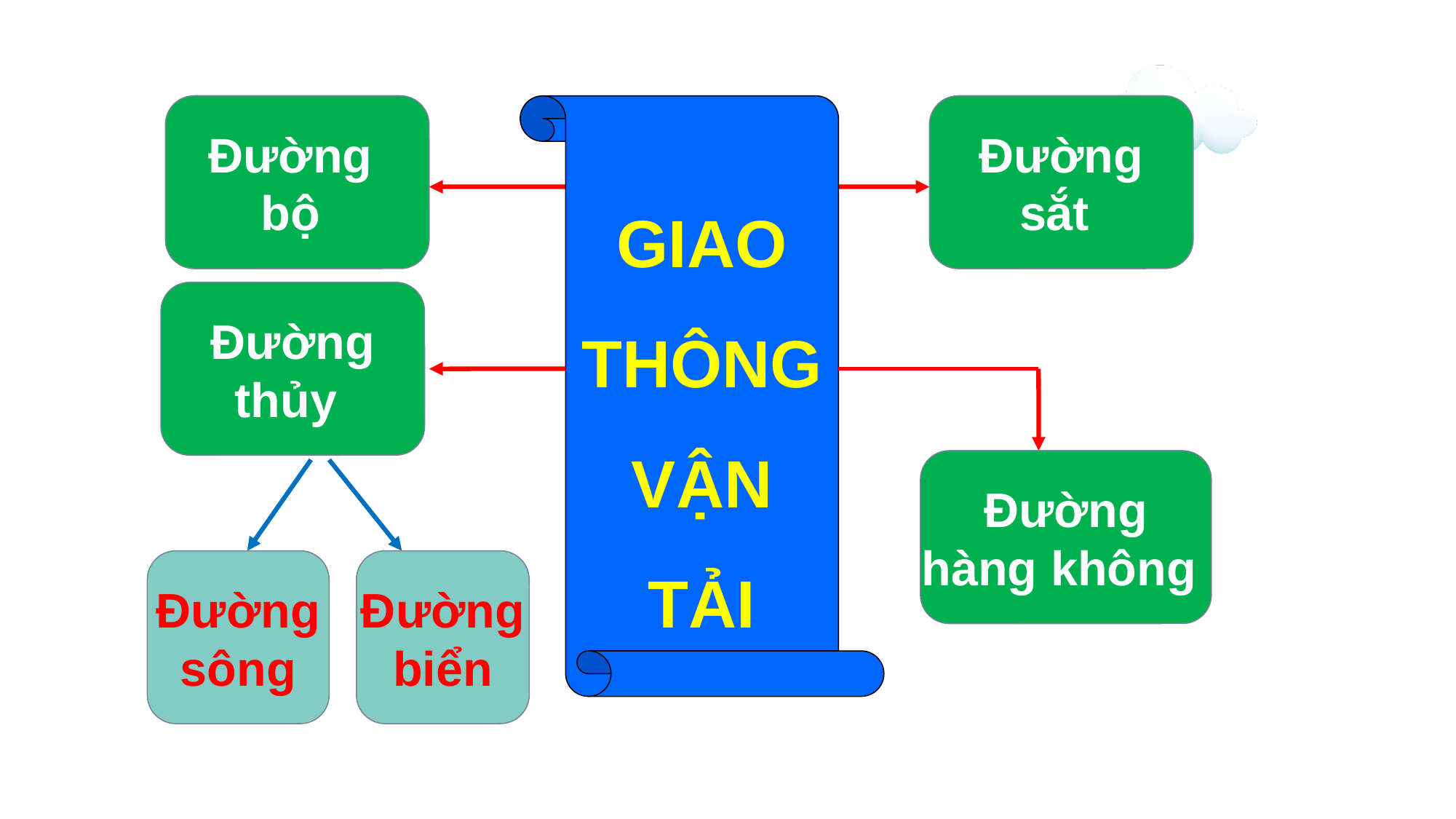

Đường
bộ
Đường
sắt

GIAO
THÔNG
VẬN
TẢI
Đường
thủy

Đường
hàng không

Đường
sông

Đường
biển